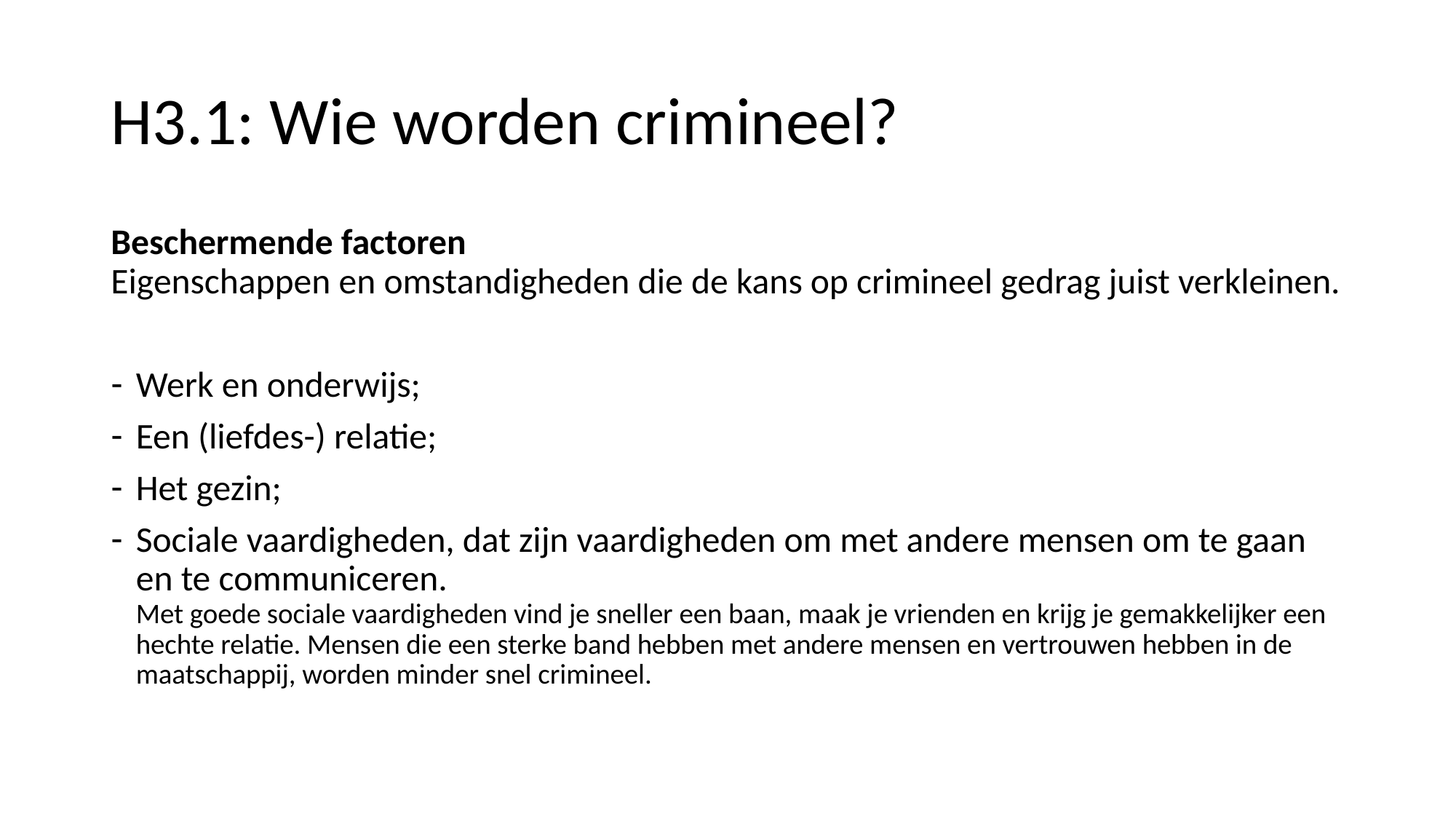

# H3.1: Wie worden crimineel?
Beschermende factoren
Eigenschappen en omstandigheden die de kans op crimineel gedrag juist verkleinen.

Werk en onderwijs;
Een (liefdes-) relatie;
Het gezin;
Sociale vaardigheden, dat zijn vaardigheden om met andere mensen om te gaan en te communiceren.
Met goede sociale vaardigheden vind je sneller een baan, maak je vrienden en krijg je gemakkelijker een hechte relatie. Mensen die een sterke band hebben met andere mensen en vertrouwen hebben in de maatschappij, worden minder snel crimineel.